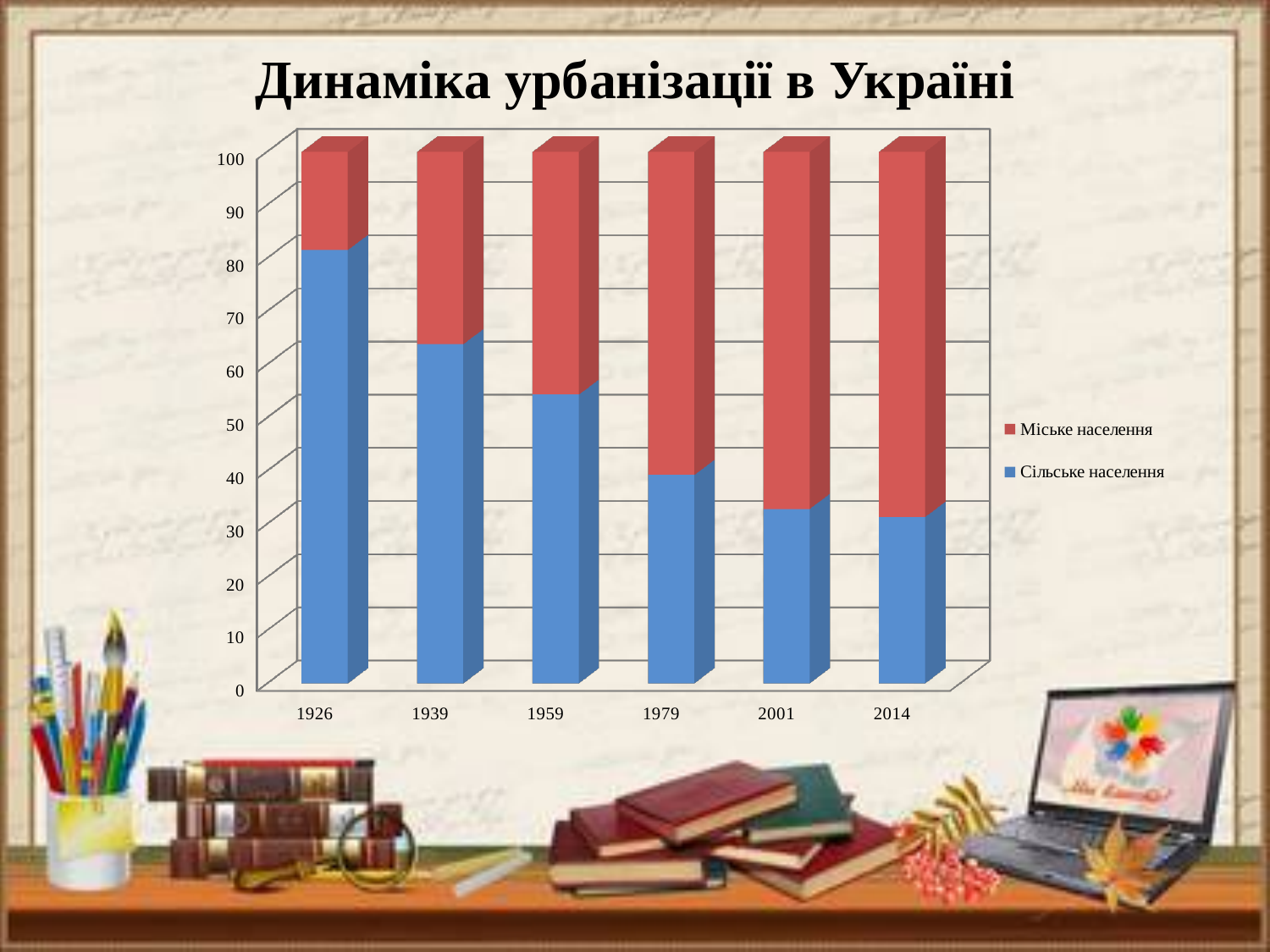

# Динаміка урбанізації в Україні

[unsupported chart]